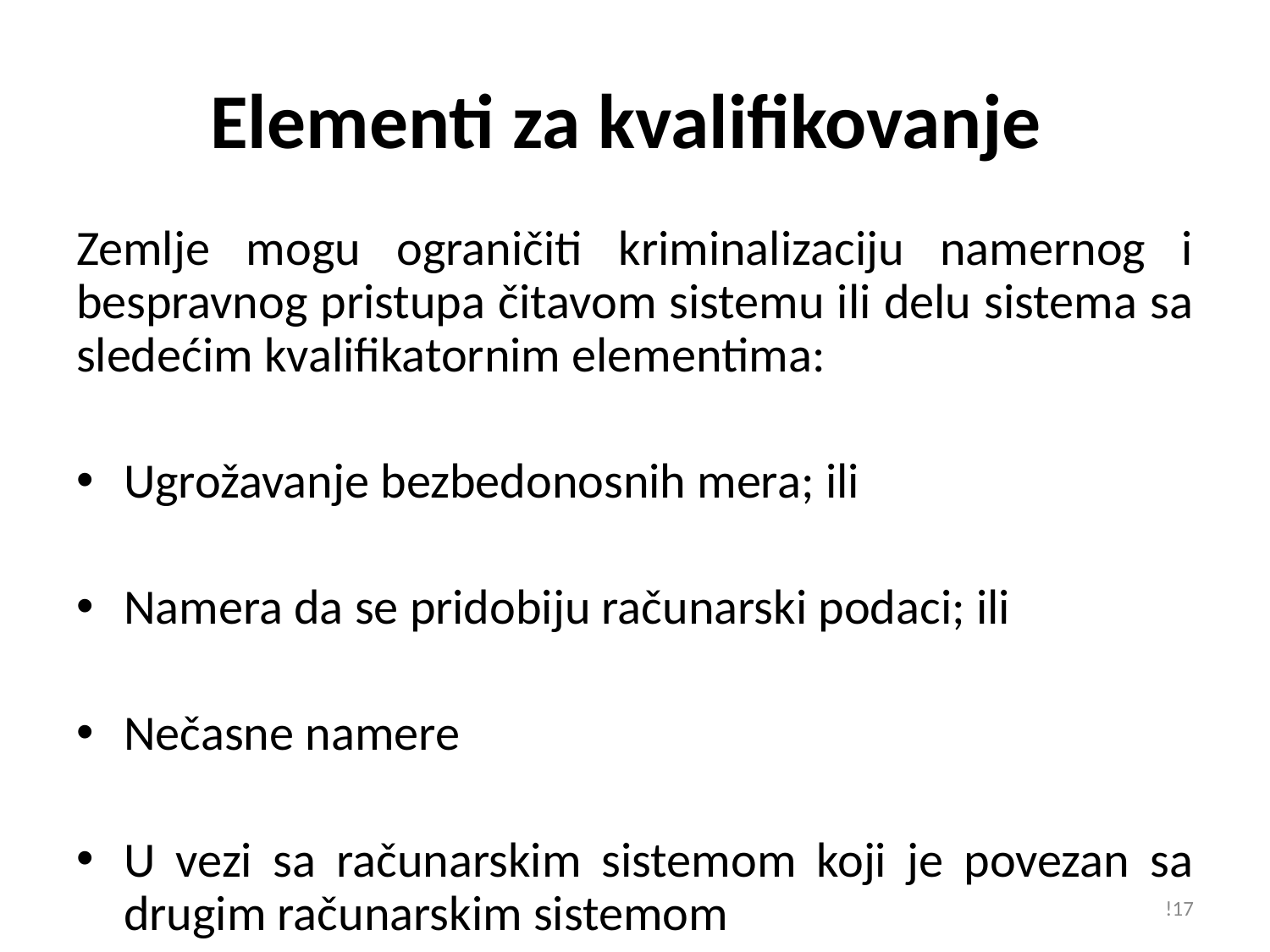

# Elementi za kvalifikovanje
Zemlje mogu ograničiti kriminalizaciju namernog i bespravnog pristupa čitavom sistemu ili delu sistema sa sledećim kvalifikatornim elementima:

Ugrožavanje bezbedonosnih mera; ili

Namera da se pridobiju računarski podaci; ili

Nečasne namere

U vezi sa računarskim sistemom koji je povezan sa drugim računarskim sistemom
!17